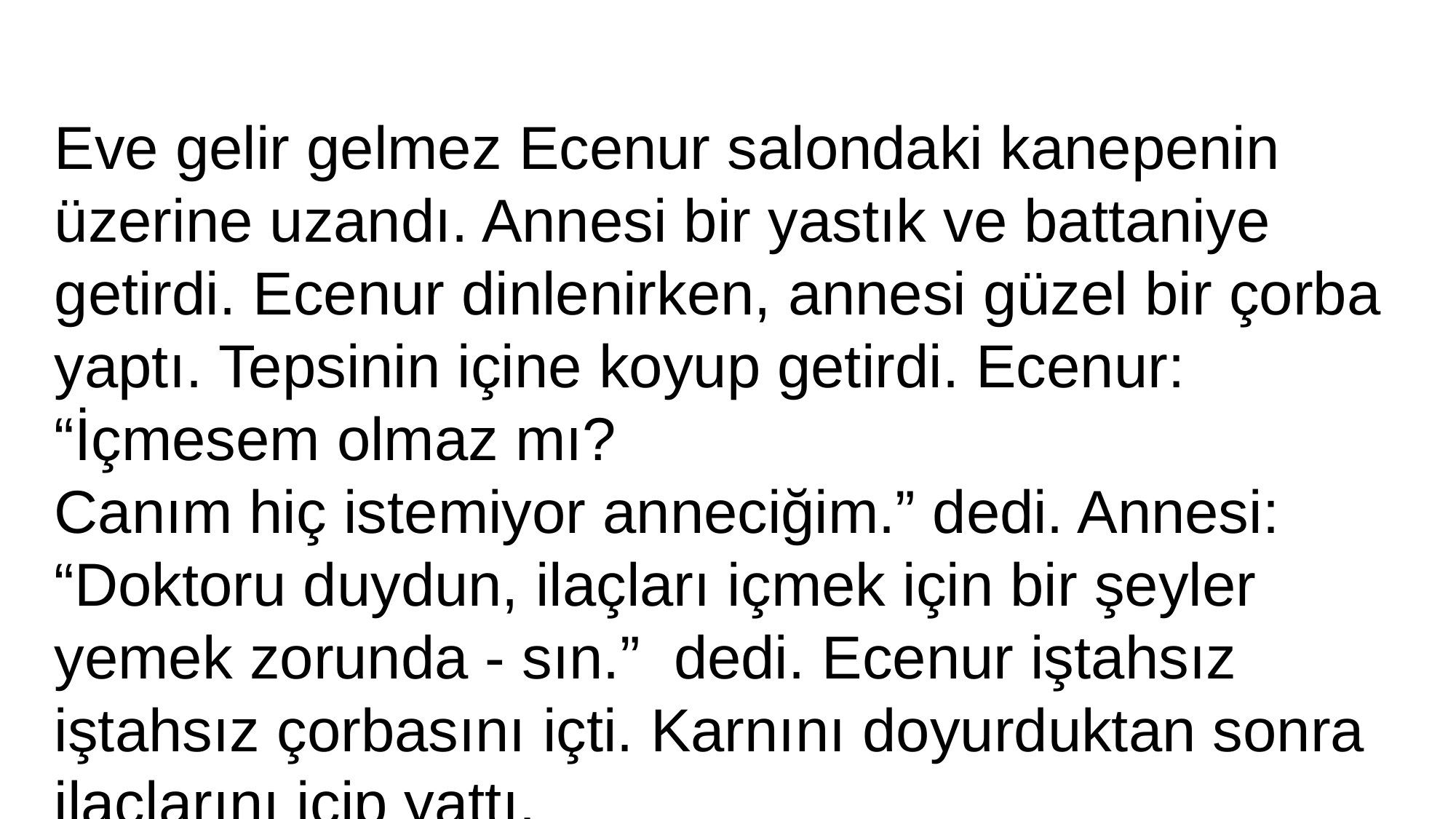

Eve gelir gelmez Ecenur salondaki kanepenin üzerine uzandı. Annesi bir yastık ve battaniye getirdi. Ecenur dinlenirken, annesi güzel bir çorba yaptı. Tepsinin içine koyup getirdi. Ecenur: “İçmesem olmaz mı?
Canım hiç istemiyor anneciğim.” dedi. Annesi: “Doktoru duydun, ilaçları içmek için bir şeyler yemek zorunda - sın.”  dedi. Ecenur iştahsız iştahsız çorbasını içti. Karnını doyurduktan sonra ilaçlarını içip yattı.
Ecenur dört gün boyunca yataktan kalkmadı.